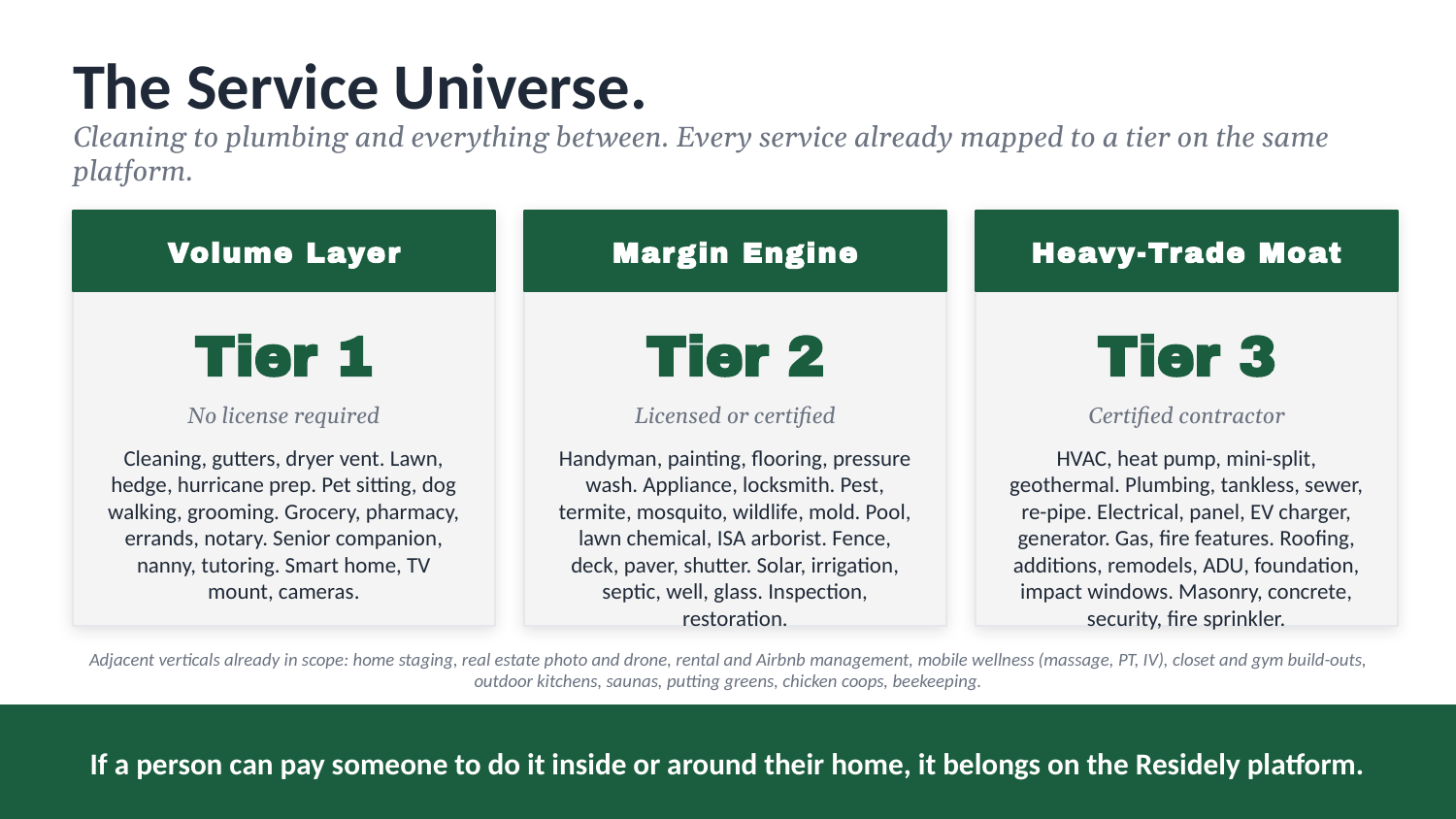

The Service Universe.
Cleaning to plumbing and everything between. Every service already mapped to a tier on the same platform.

Volume Layer

Margin Engine

Heavy-Trade Moat
Tier 1
Tier 2
Tier 3
No license required
Licensed or certified
Certified contractor
Cleaning, gutters, dryer vent. Lawn, hedge, hurricane prep. Pet sitting, dog walking, grooming. Grocery, pharmacy, errands, notary. Senior companion, nanny, tutoring. Smart home, TV mount, cameras.
Handyman, painting, flooring, pressure wash. Appliance, locksmith. Pest, termite, mosquito, wildlife, mold. Pool, lawn chemical, ISA arborist. Fence, deck, paver, shutter. Solar, irrigation, septic, well, glass. Inspection, restoration.
HVAC, heat pump, mini-split, geothermal. Plumbing, tankless, sewer, re-pipe. Electrical, panel, EV charger, generator. Gas, fire features. Roofing, additions, remodels, ADU, foundation, impact windows. Masonry, concrete, security, fire sprinkler.
Adjacent verticals already in scope: home staging, real estate photo and drone, rental and Airbnb management, mobile wellness (massage, PT, IV), closet and gym build-outs, outdoor kitchens, saunas, putting greens, chicken coops, beekeeping.

If a person can pay someone to do it inside or around their home, it belongs on the Residely platform.